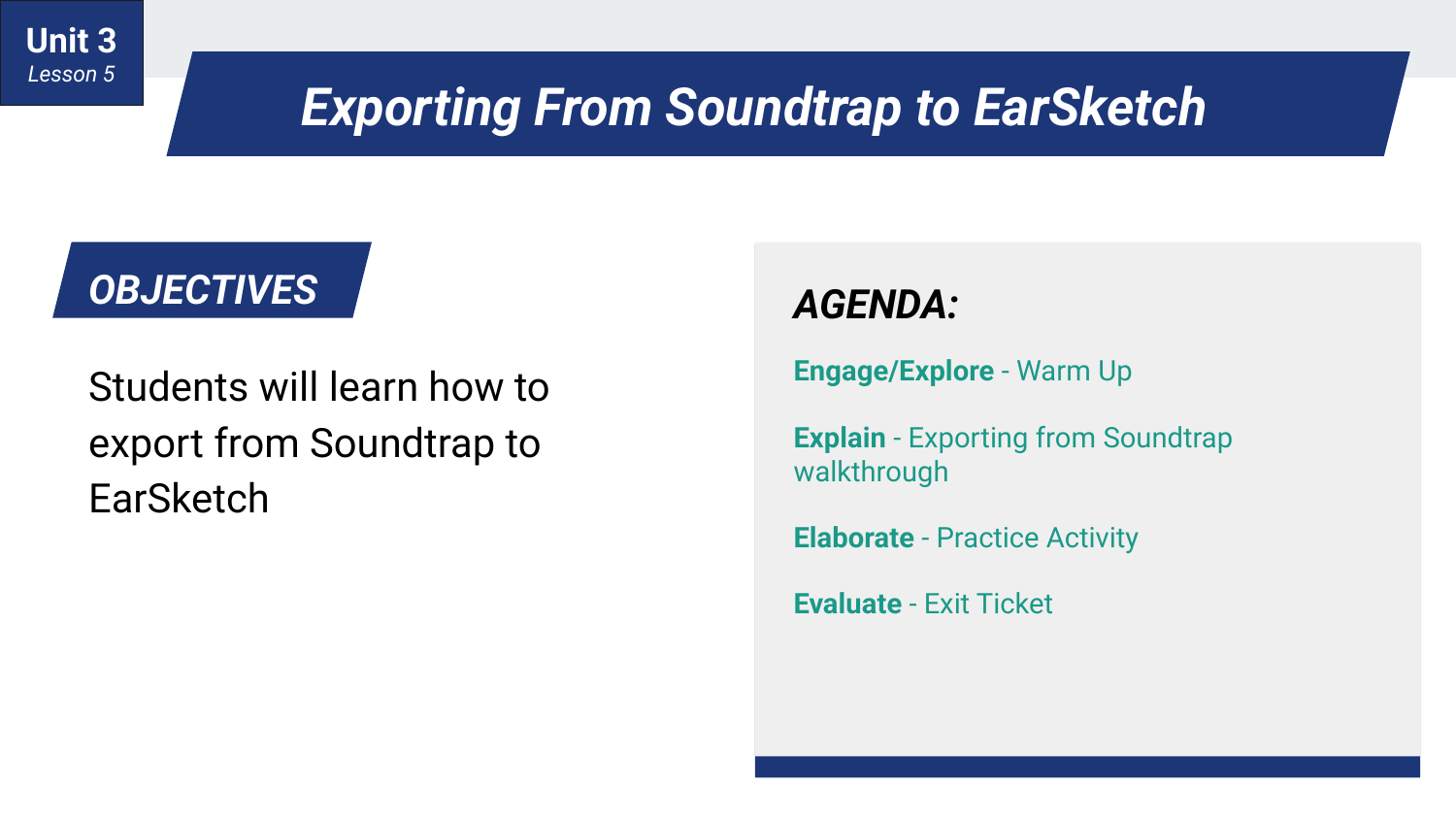

Unit 3 Lesson 5

# Exporting From Soundtrap to EarSketch

OBJECTIVES

AGENDA:
Engage/Explore - Warm Up
Explain - Exporting from Soundtrap walkthrough
Elaborate - Practice Activity
Evaluate - Exit Ticket
Students will learn how to export from Soundtrap to EarSketch